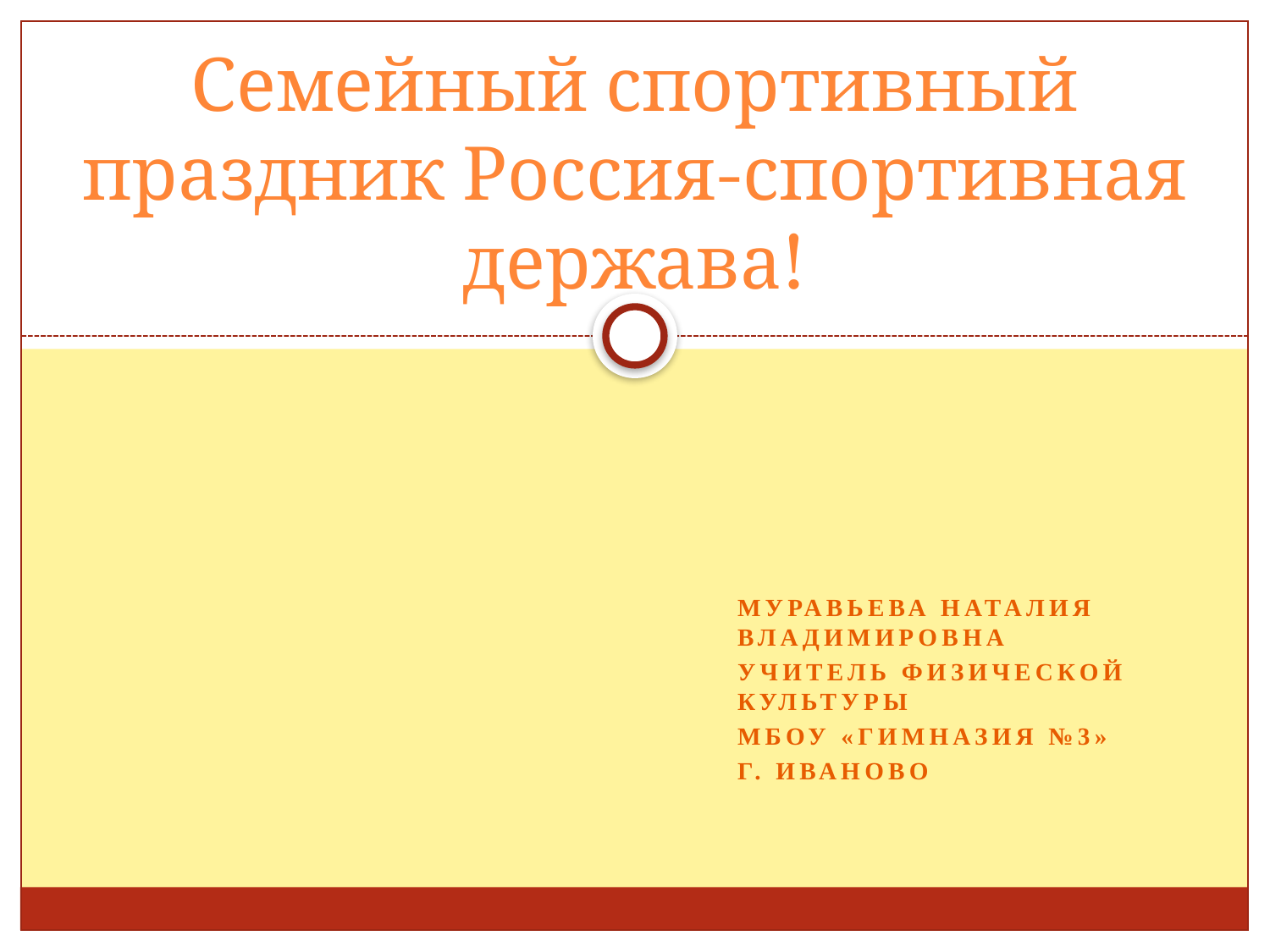

# Семейный спортивный праздник Россия-спортивная держава!
Муравьева Наталия Владимировна
учитель физической культуры
МБОУ «гимназия №3»
г. Иваново